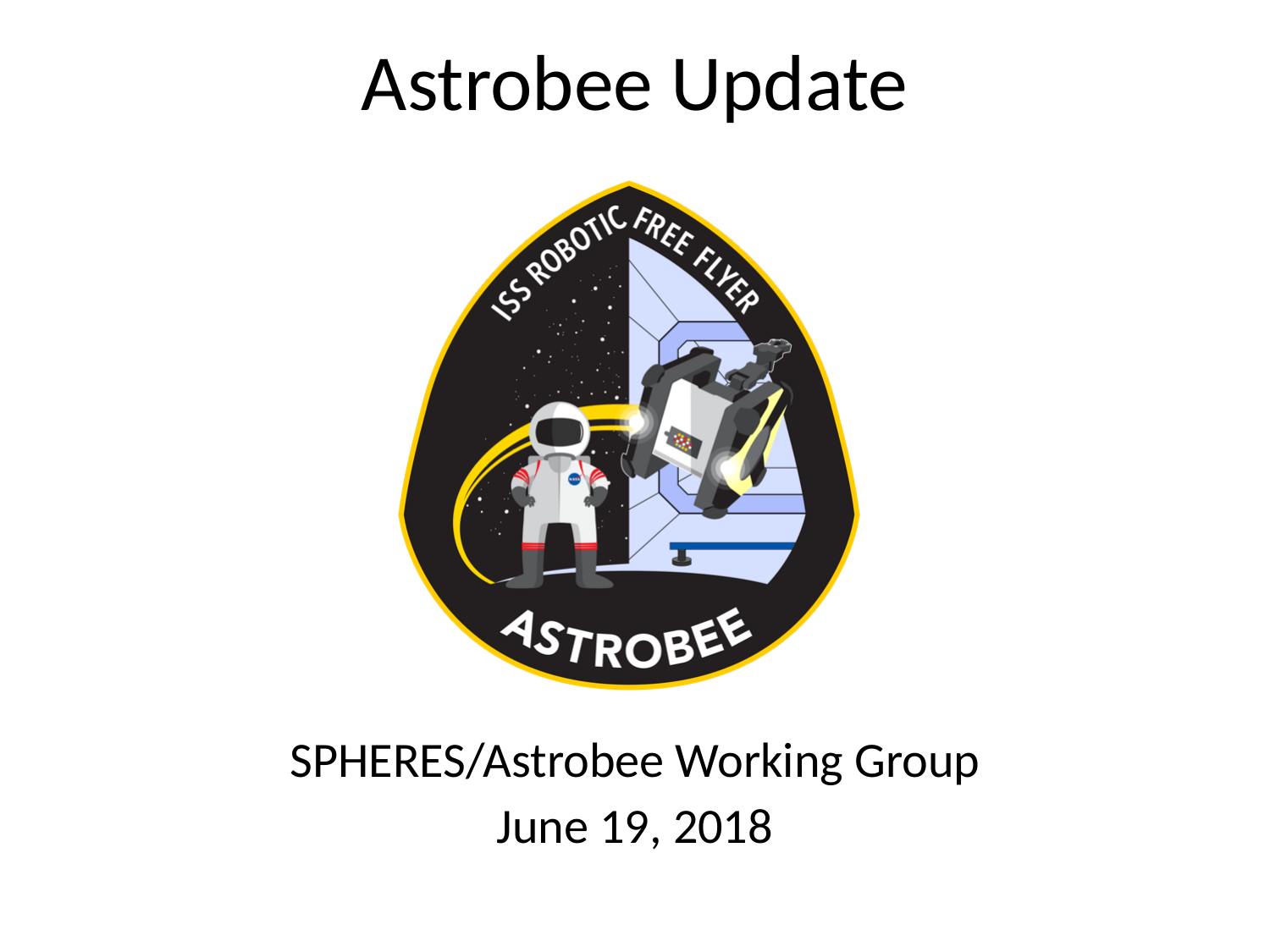

# Astrobee Update
SPHERES/Astrobee Working Group
June 19, 2018